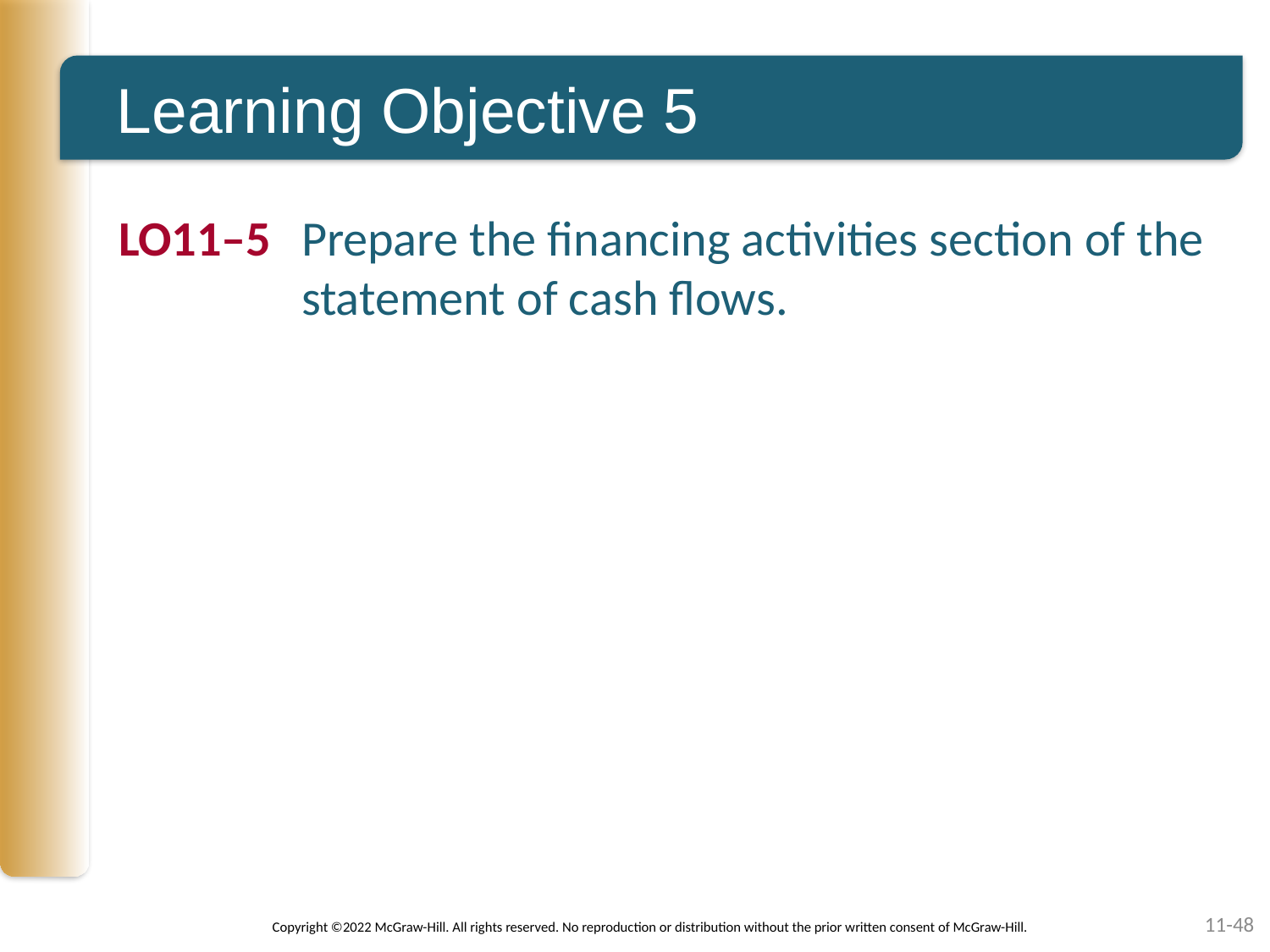

# Learning Objective 5
LO11–5	Prepare the financing activities section of the statement of cash flows.
11-48
Copyright ©2022 McGraw-Hill. All rights reserved. No reproduction or distribution without the prior written consent of McGraw-Hill.